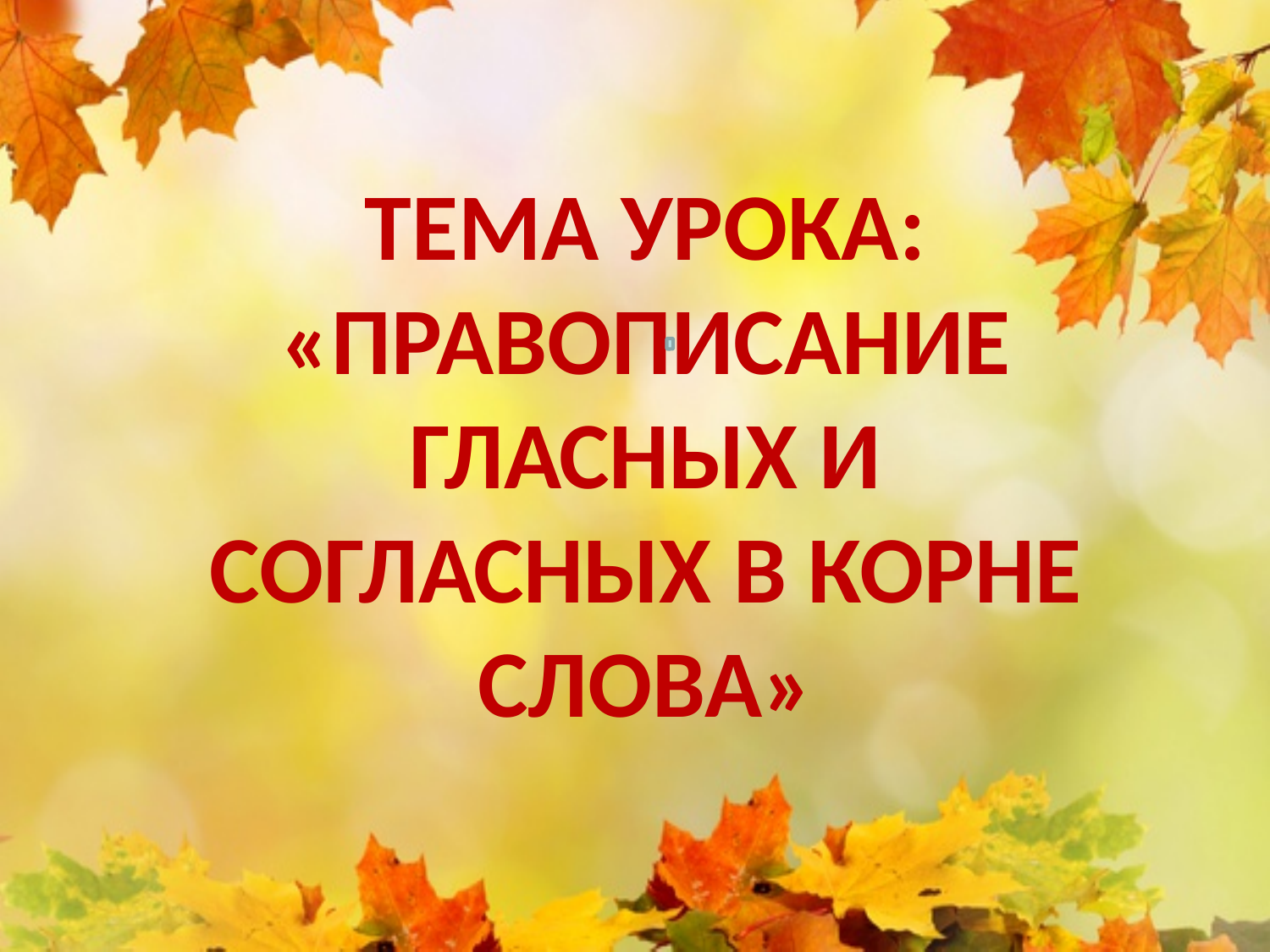

Тема урока: «Правописание гласных и согласных в корне слова»